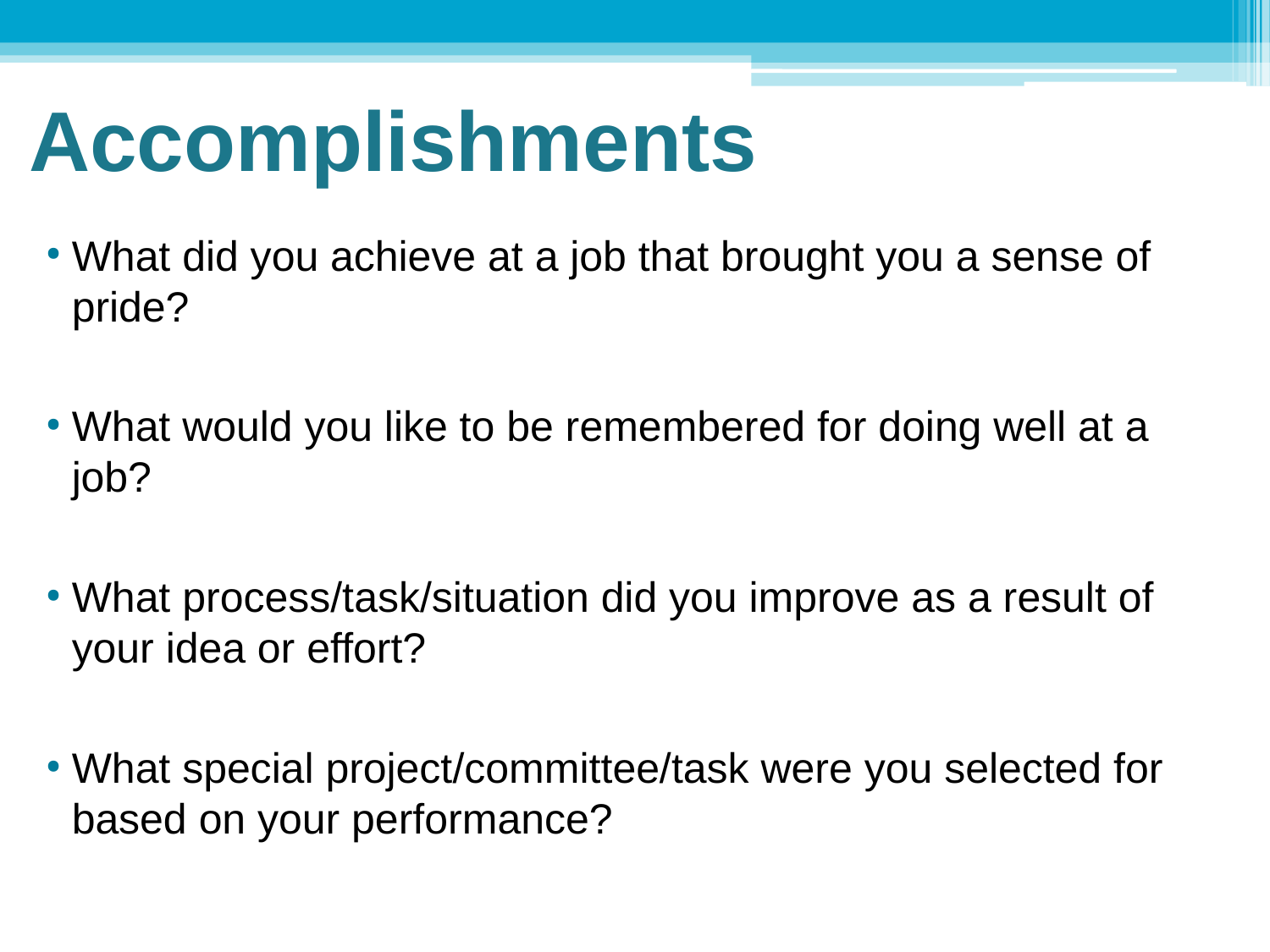

# Accomplishments
What did you achieve at a job that brought you a sense of pride?

What would you like to be remembered for doing well at a job?

What process/task/situation did you improve as a result of your idea or effort?

What special project/committee/task were you selected for based on your performance?